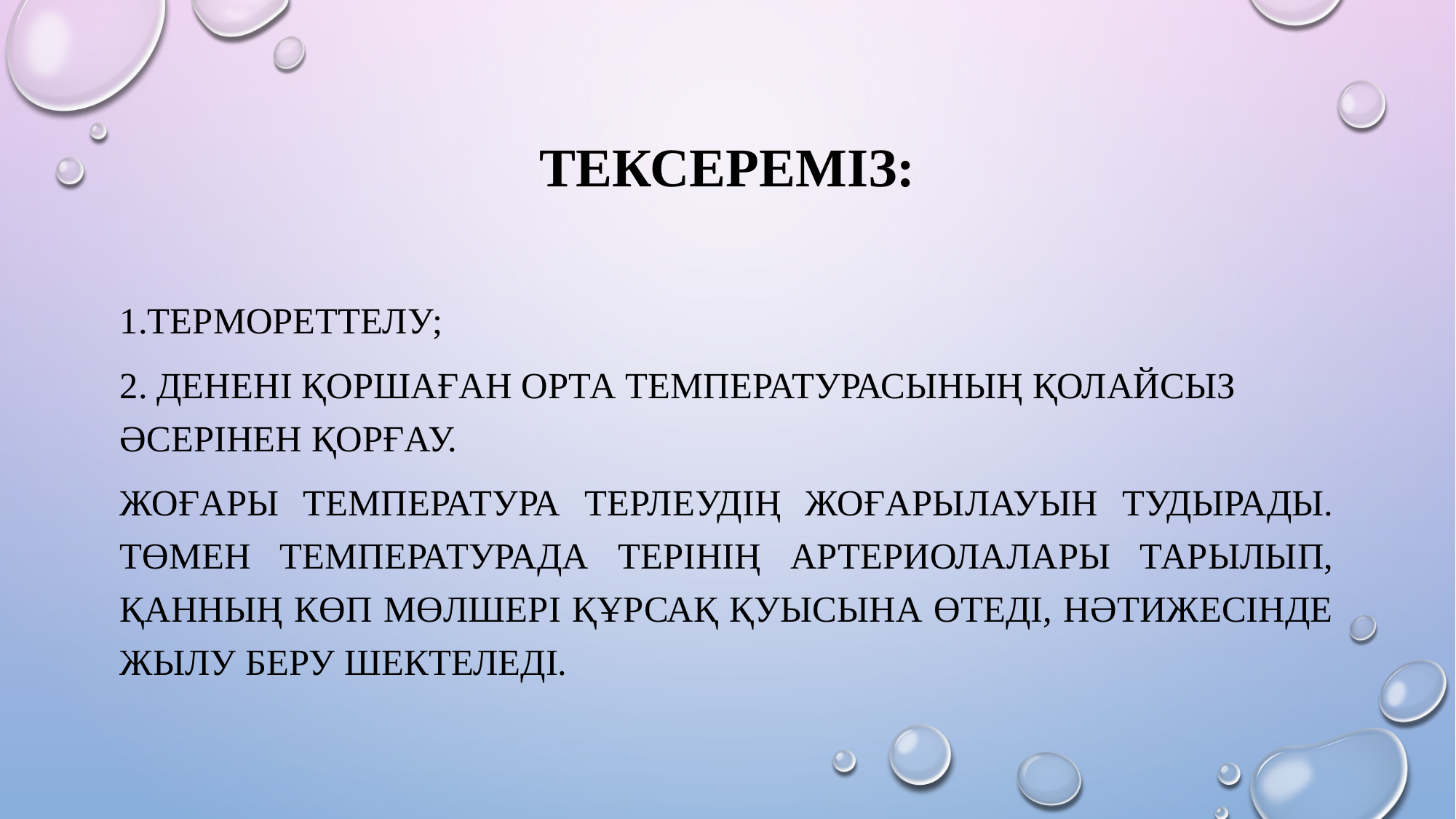

# ТЕКСЕРЕМІЗ:
1.Термореттелу;
2. денені қоршаған орта температурасының қолайсыз әсерінен қорғау.
Жоғары температура терлеудің жоғарылауын тудырады. төмен температурада терінің артериолалары тарылып, қанның көп мөлшері құрсақ қуысына өтеді, нәтижесінде жылу беру шектеледі.